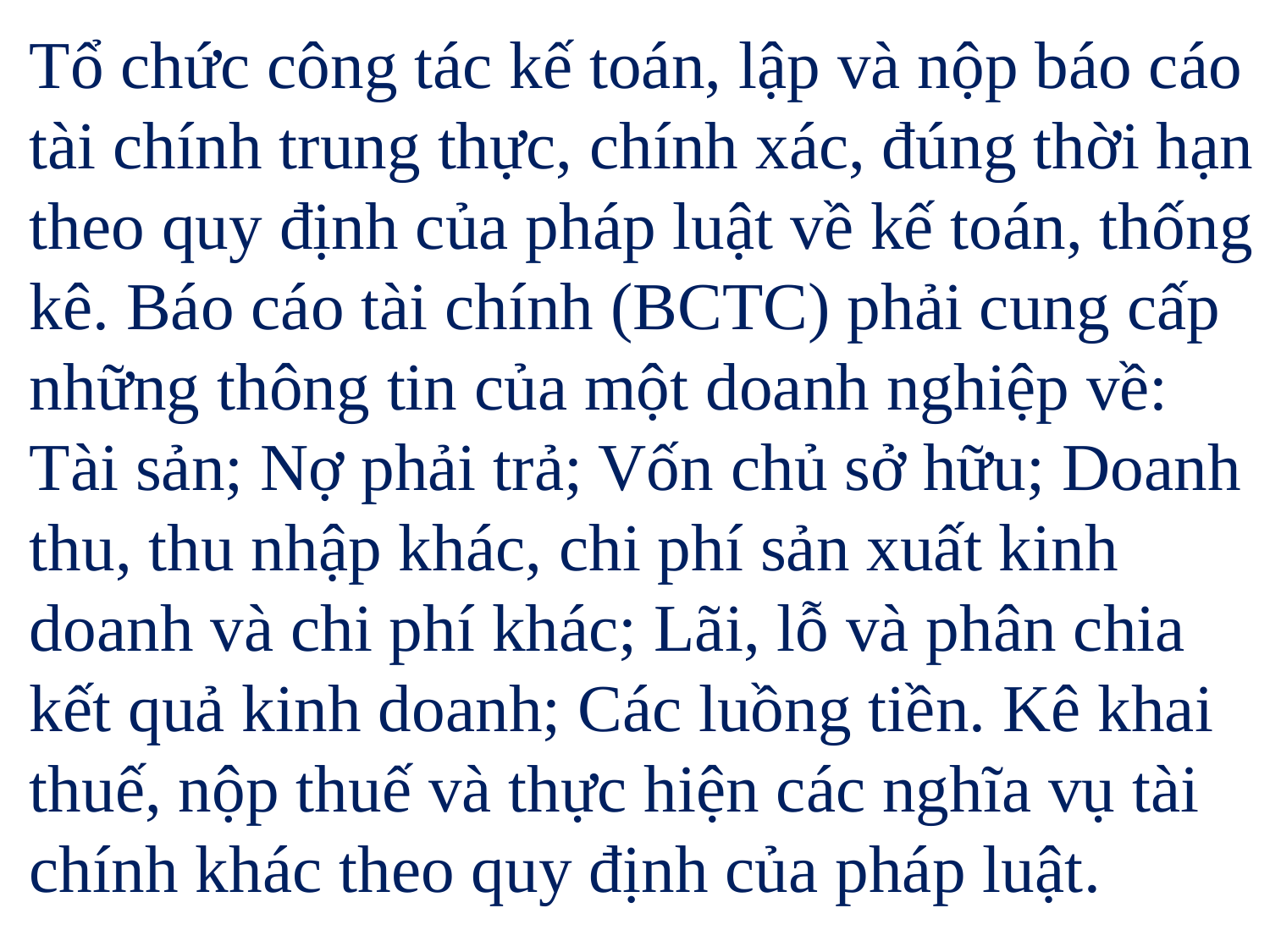

Tổ chức công tác kế toán, lập và nộp báo cáo tài chính trung thực, chính xác, đúng thời hạn theo quy định của pháp luật về kế toán, thống kê. Báo cáo tài chính (BCTC) phải cung cấp những thông tin của một doanh nghiệp về: Tài sản; Nợ phải trả; Vốn chủ sở hữu; Doanh thu, thu nhập khác, chi phí sản xuất kinh doanh và chi phí khác; Lãi, lỗ và phân chia kết quả kinh doanh; Các luồng tiền. Kê khai thuế, nộp thuế và thực hiện các nghĩa vụ tài chính khác theo quy định của pháp luật.